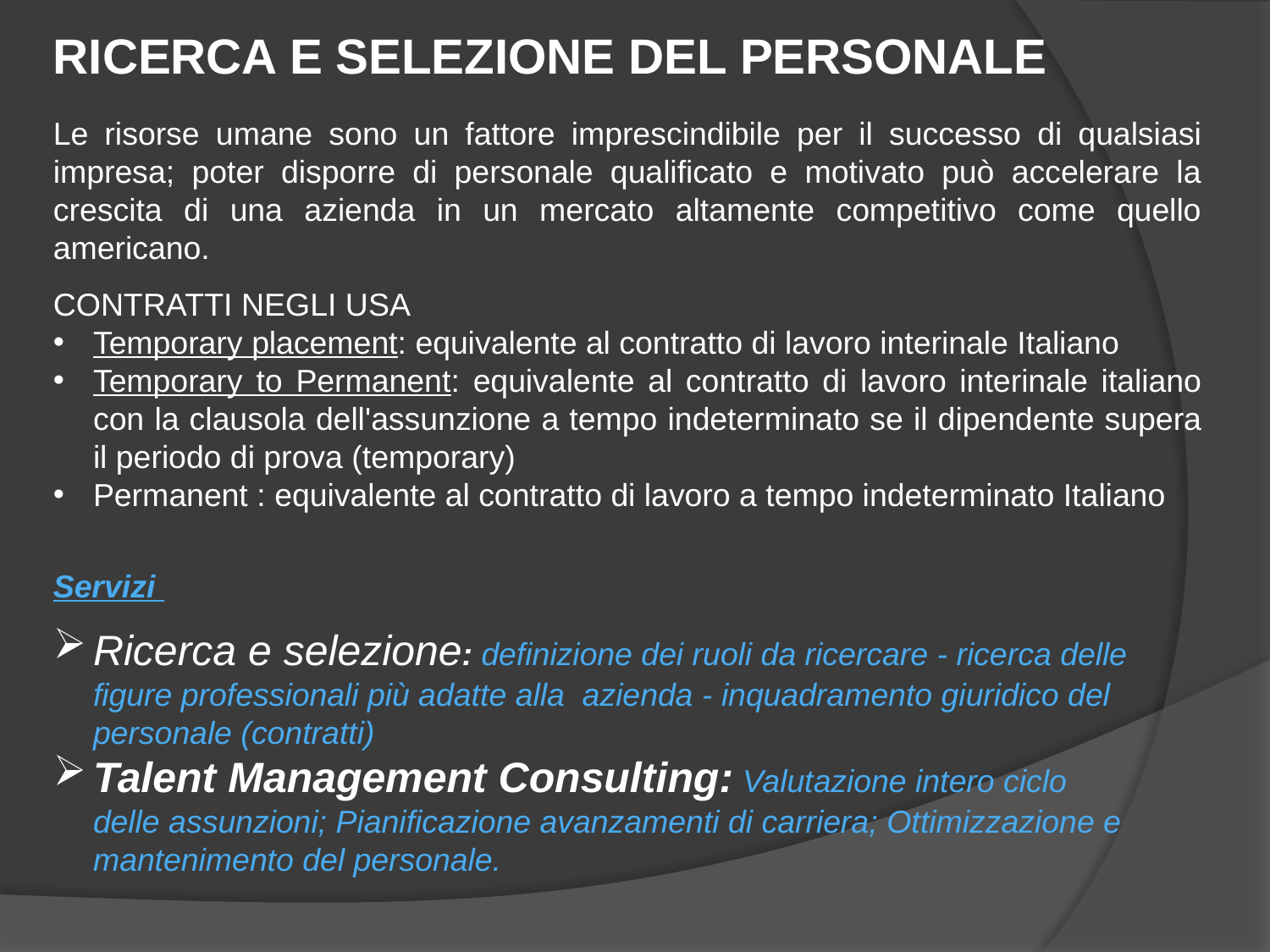

RICERCA E SELEZIONE DEL PERSONALE

Le risorse umane sono un fattore imprescindibile per il successo di qualsiasi impresa; poter disporre di personale qualificato e motivato può accelerare la crescita di una azienda in un mercato altamente competitivo come quello americano.

CONTRATTI NEGLI USA
Temporary placement: equivalente al contratto di lavoro interinale Italiano
Temporary to Permanent: equivalente al contratto di lavoro interinale italiano con la clausola dell'assunzione a tempo indeterminato se il dipendente supera il periodo di prova (temporary)
Permanent : equivalente al contratto di lavoro a tempo indeterminato Italiano

Servizi

Ricerca e selezione: definizione dei ruoli da ricercare - ricerca delle figure professionali più adatte alla  azienda - inquadramento giuridico del personale (contratti)
Talent Management Consulting: Valutazione intero ciclo delle assunzioni; Pianificazione avanzamenti di carriera; Ottimizzazione e mantenimento del personale.
​